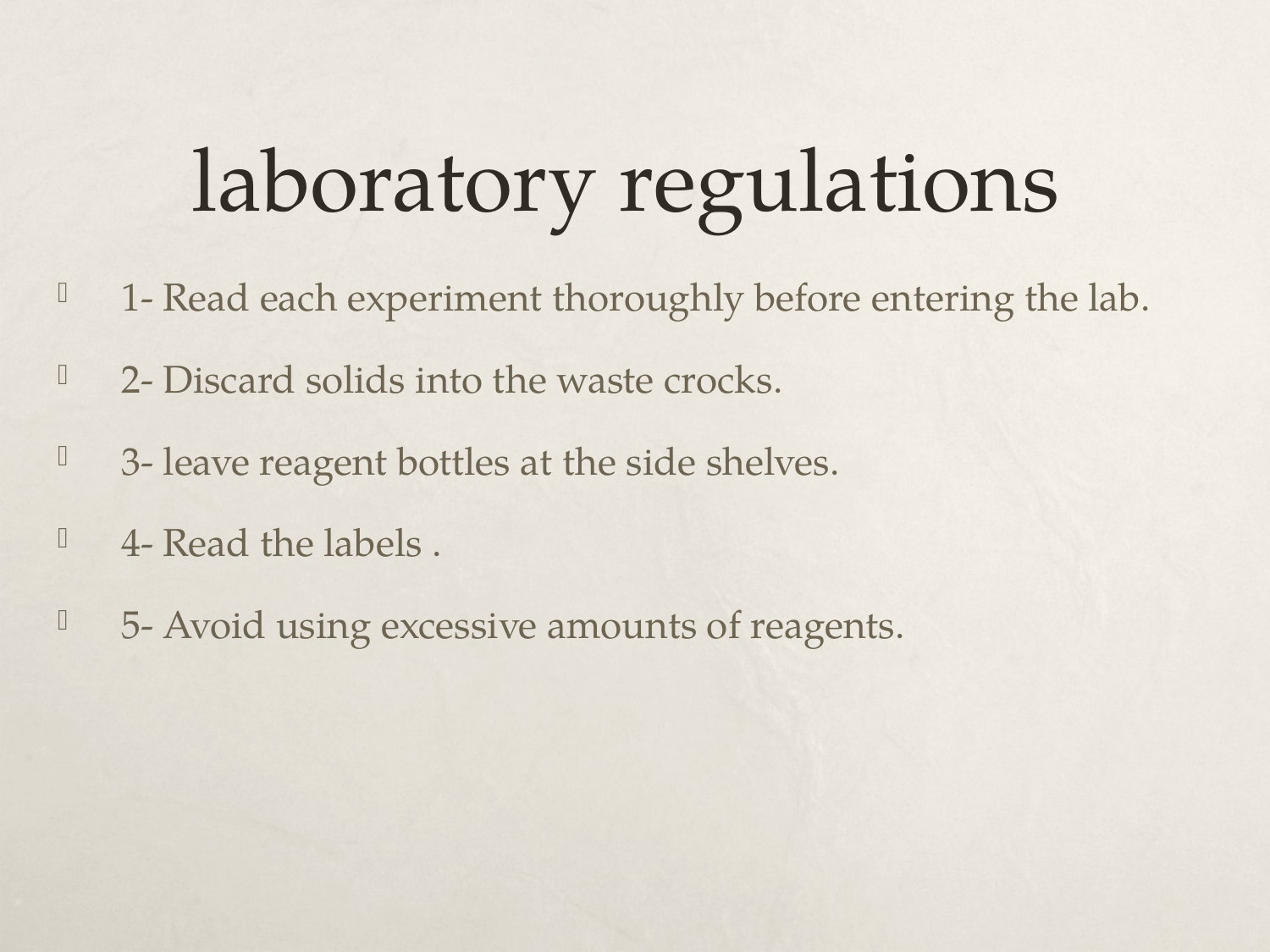

# laboratory regulations
1- Read each experiment thoroughly before entering the lab.
2- Discard solids into the waste crocks.
3- leave reagent bottles at the side shelves.
4- Read the labels .
5- Avoid using excessive amounts of reagents.